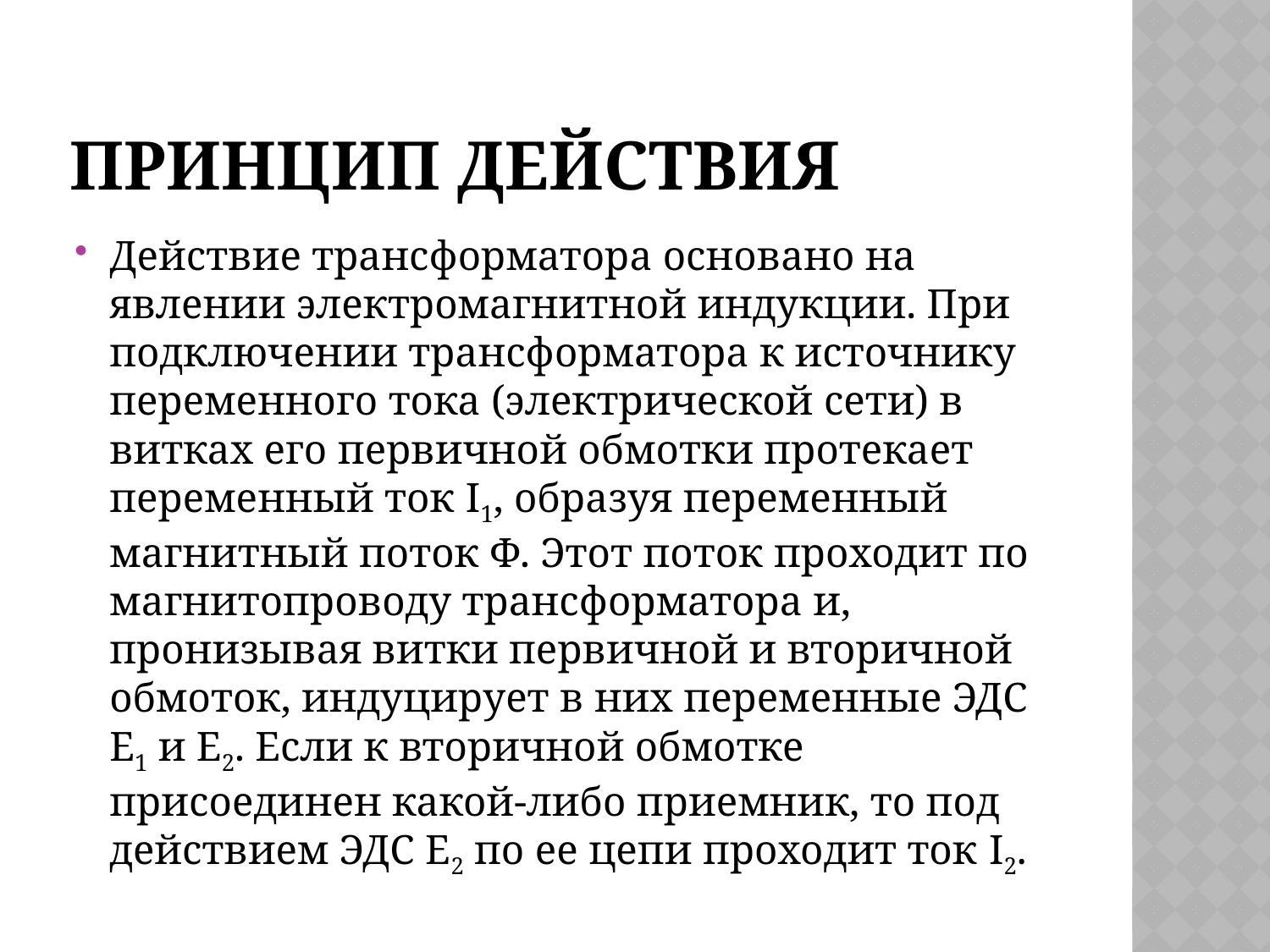

# Принцип действия
Действие трансформатора основано на явлении электромагнитной индукции. При подключении трансформатора к источнику переменного тока (электрической сети) в витках его первичной обмотки протекает переменный ток I1, образуя переменный магнитный поток Ф. Этот поток проходит по магнитопроводу трансформатора и, пронизывая витки первичной и вторичной обмоток, индуцирует в них переменные ЭДС Е1 и Е2. Если к вторичной обмотке присоединен какой-либо приемник, то под действием ЭДС Е2 по ее цепи проходит ток I2.